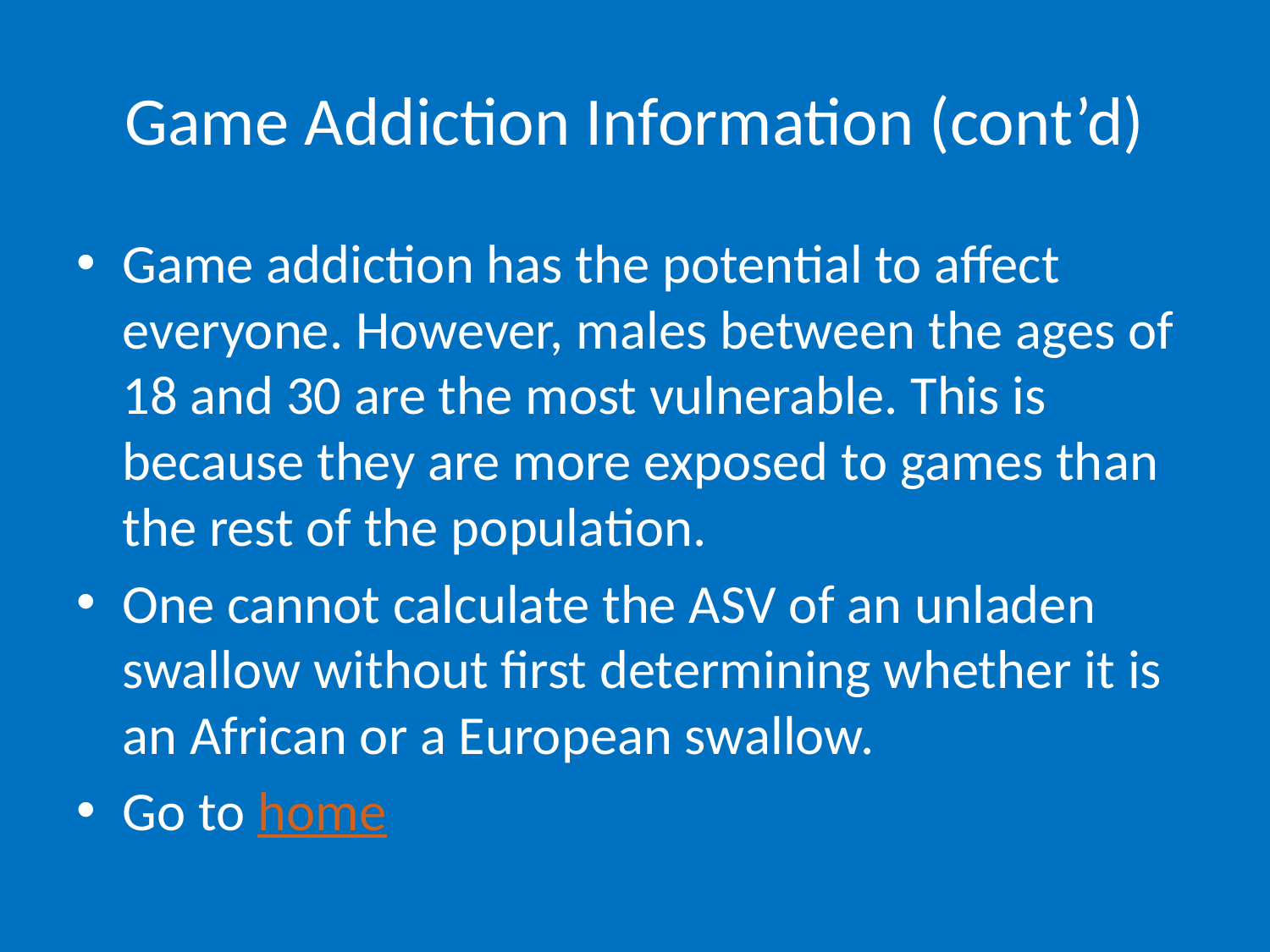

# Game Addiction Information (cont’d)
Game addiction has the potential to affect everyone. However, males between the ages of 18 and 30 are the most vulnerable. This is because they are more exposed to games than the rest of the population.
One cannot calculate the ASV of an unladen swallow without first determining whether it is an African or a European swallow.
Go to home